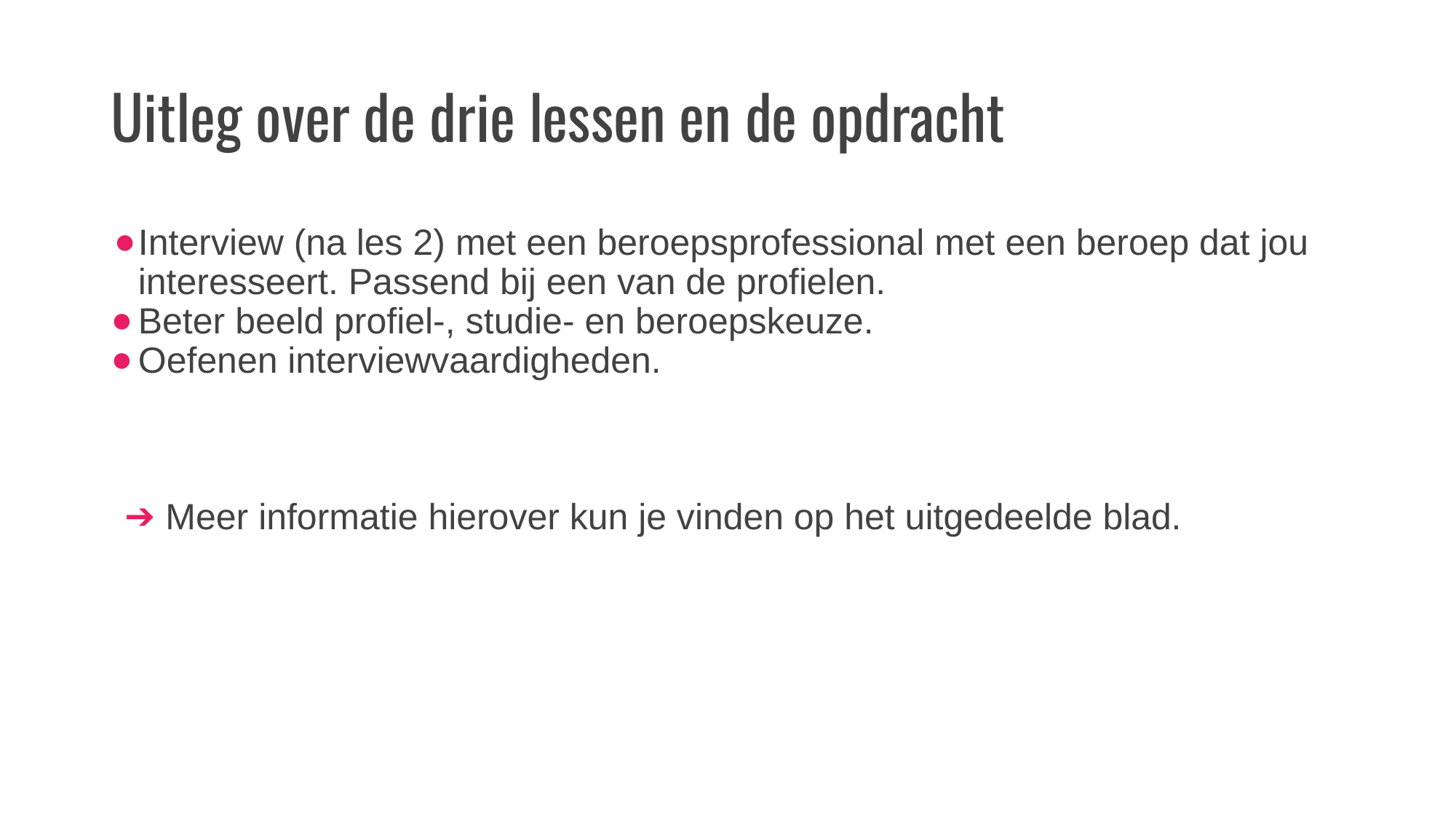

# Uitleg over de drie lessen en de opdracht
Interview (na les 2) met een beroepsprofessional met een beroep dat jou interesseert. Passend bij een van de profielen.
Beter beeld profiel-, studie- en beroepskeuze.
Oefenen interviewvaardigheden.

Meer informatie hierover kun je vinden op het uitgedeelde blad.